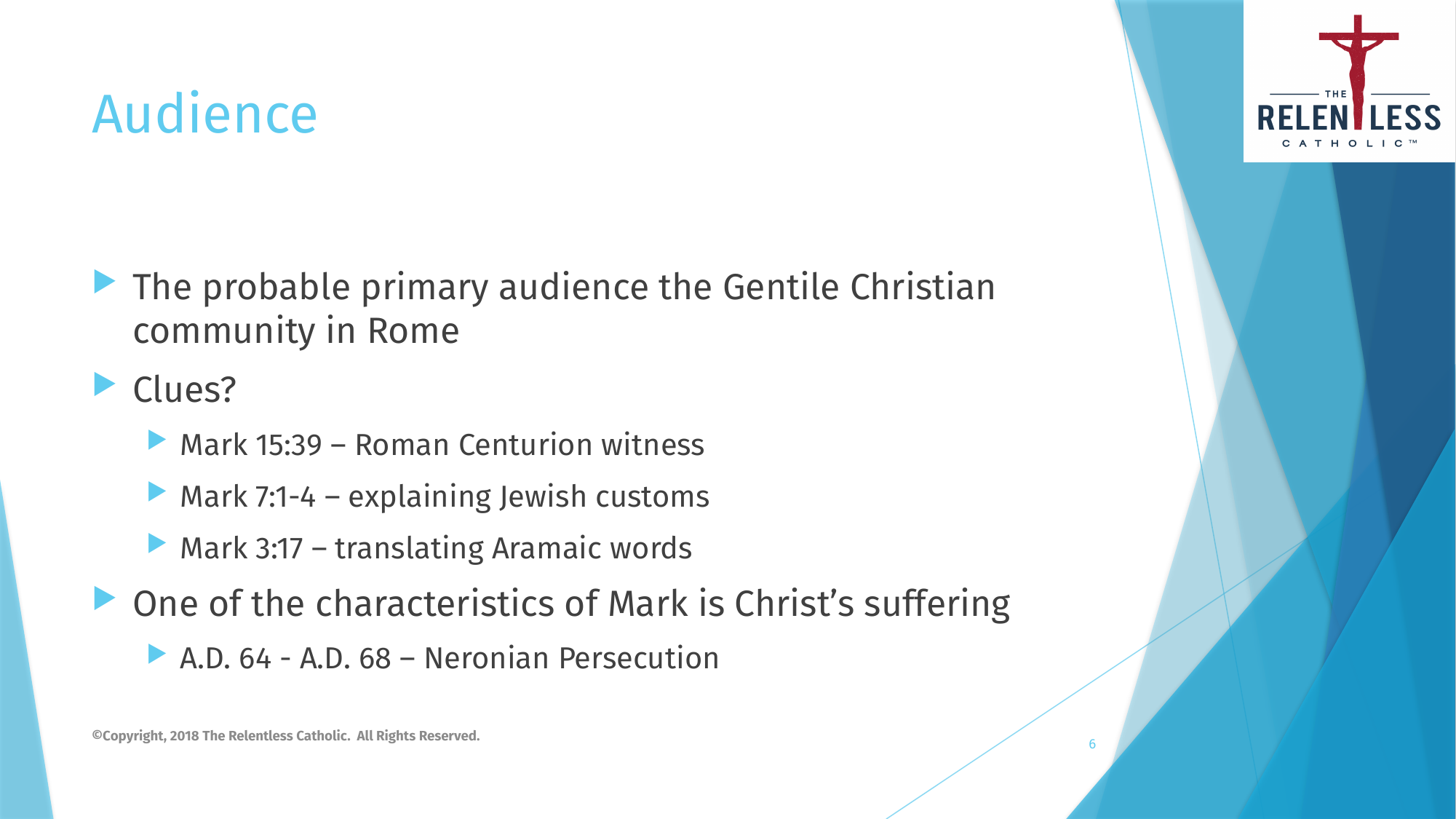

# Audience
The probable primary audience the Gentile Christian community in Rome
Clues?
Mark 15:39 – Roman Centurion witness
Mark 7:1-4 – explaining Jewish customs
Mark 3:17 – translating Aramaic words
One of the characteristics of Mark is Christ’s suffering
A.D. 64 - A.D. 68 – Neronian Persecution
©Copyright, 2018 The Relentless Catholic.  All Rights Reserved.

6